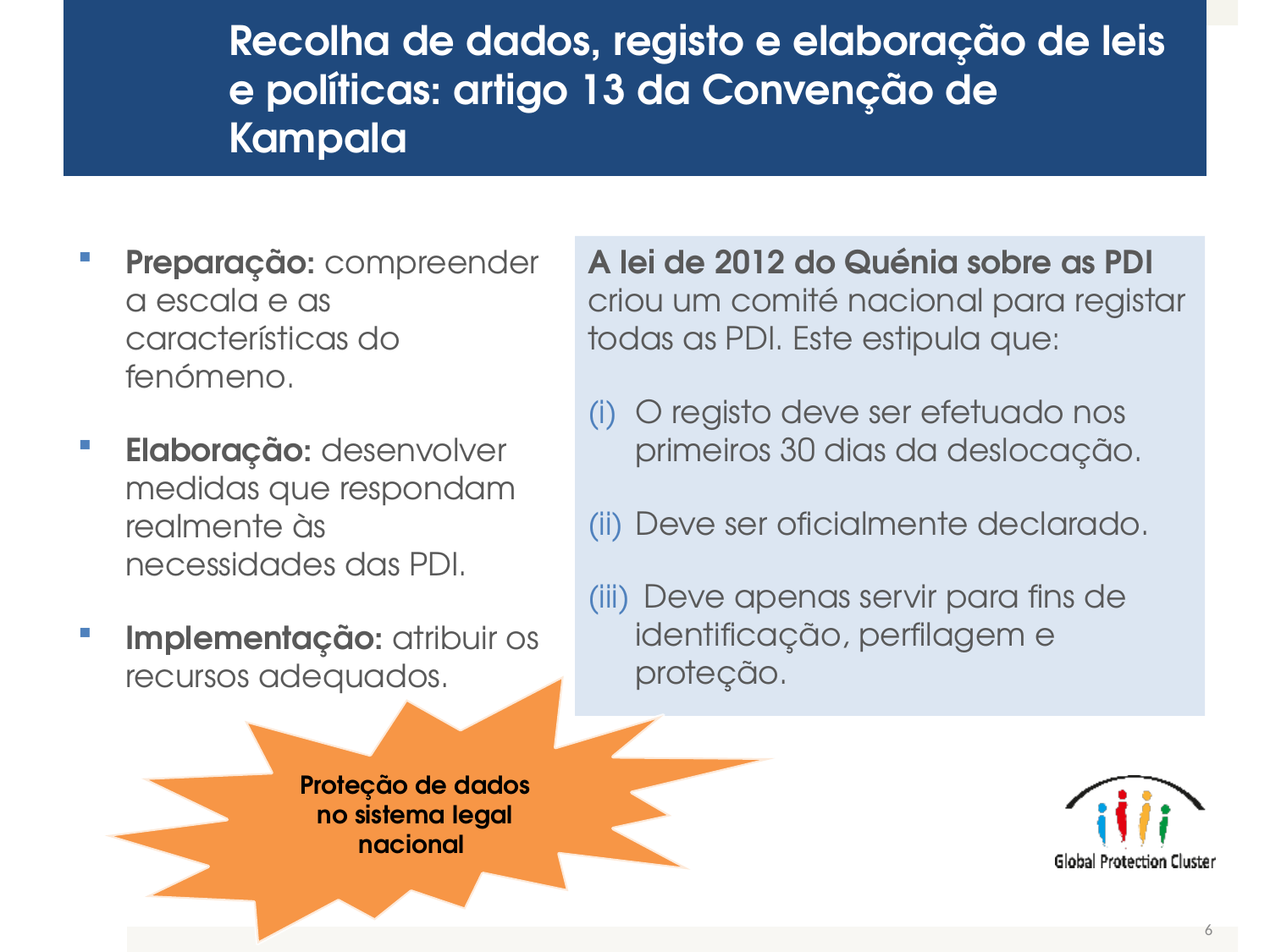

# Recolha de dados, registo e elaboração de leis e políticas: artigo 13 da Convenção de Kampala
Preparação: compreender a escala e as características do fenómeno.
Elaboração: desenvolver medidas que respondam realmente às necessidades das PDI.
Implementação: atribuir os recursos adequados.
A lei de 2012 do Quénia sobre as PDI criou um comité nacional para registar todas as PDI. Este estipula que:
O registo deve ser efetuado nos primeiros 30 dias da deslocação.
Deve ser oficialmente declarado.
 Deve apenas servir para fins de identificação, perfilagem e proteção.
Proteção de dados no sistema legal nacional